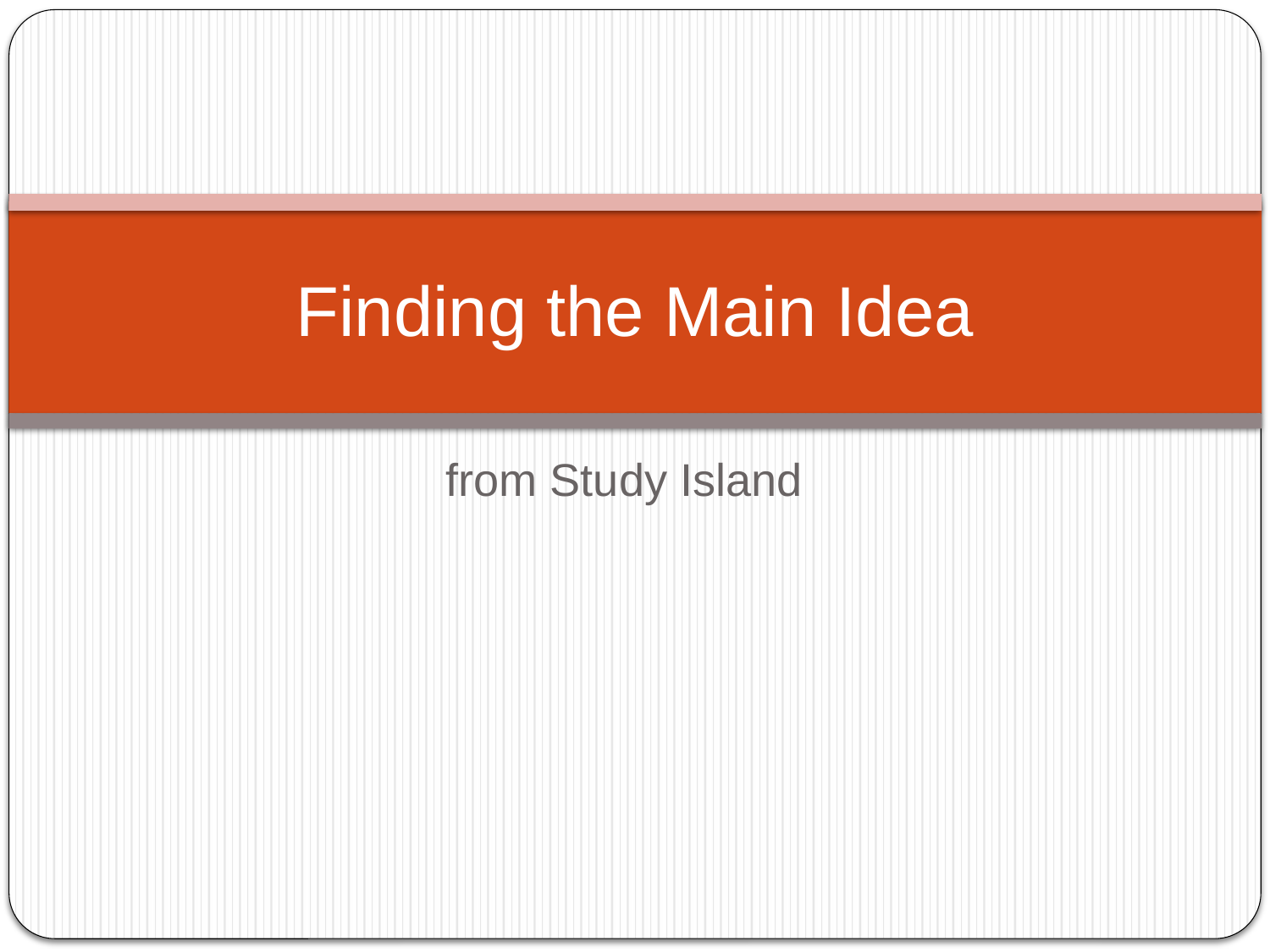

# Finding the Main Idea
from Study Island